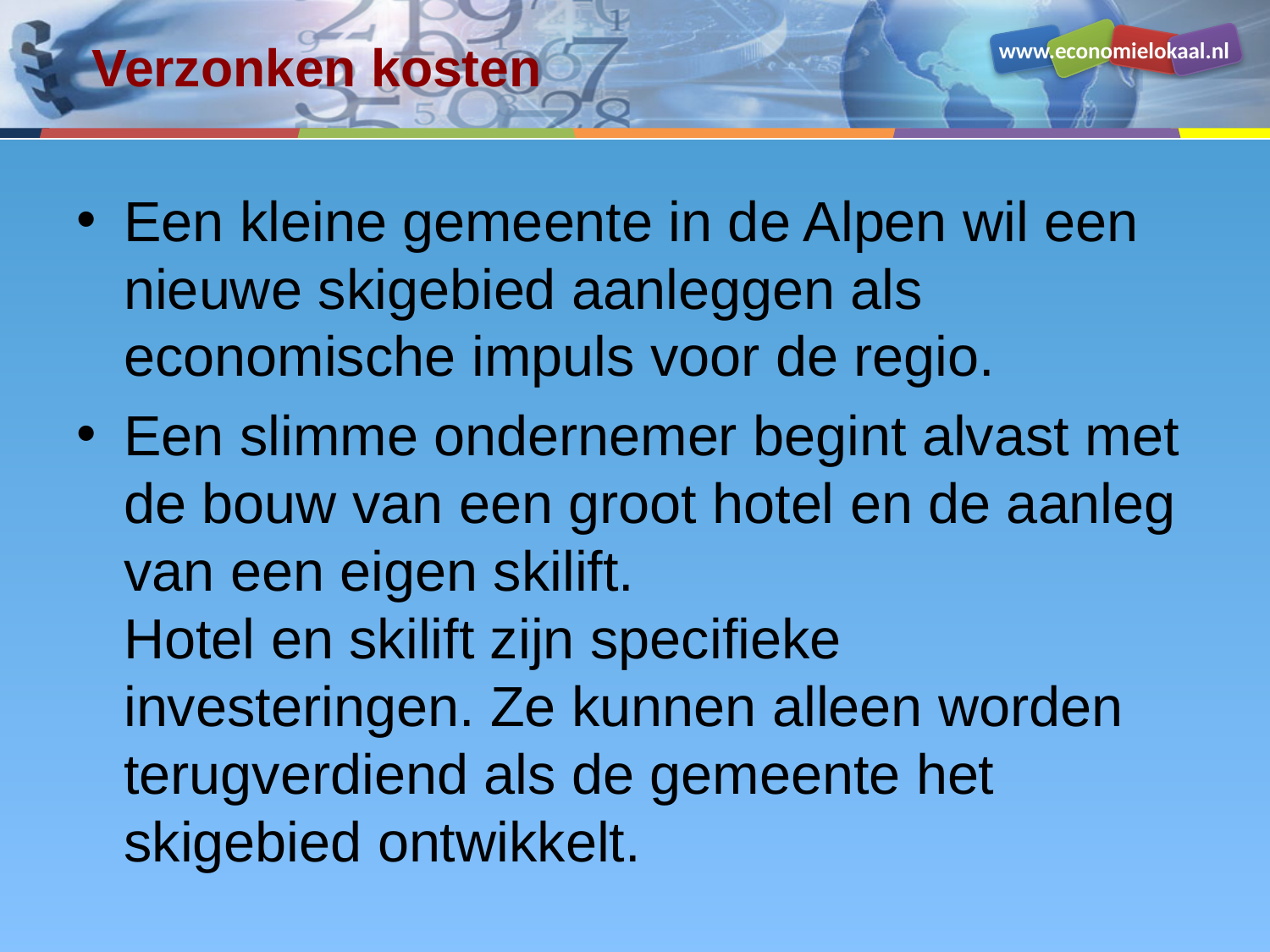

# Verzonken kosten
Een kleine gemeente in de Alpen wil een nieuwe skigebied aanleggen als economische impuls voor de regio.
Een slimme ondernemer begint alvast met de bouw van een groot hotel en de aanleg van een eigen skilift.
Hotel en skilift zijn specifieke investeringen. Ze kunnen alleen worden terugverdiend als de gemeente het skigebied ontwikkelt.